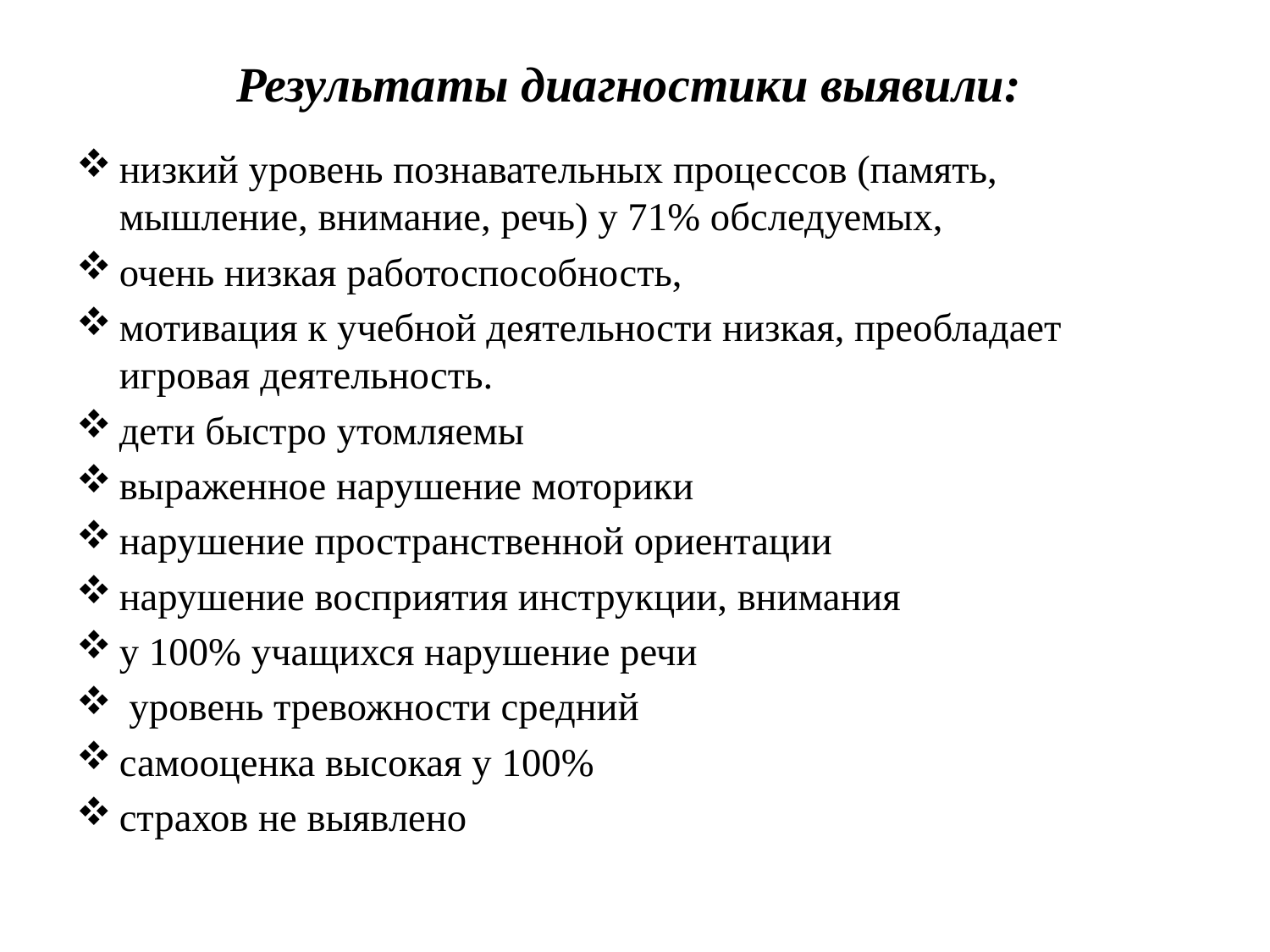

# Результаты диагностики выявили:
низкий уровень познавательных процессов (память, мышление, внимание, речь) у 71% обследуемых,
очень низкая работоспособность,
мотивация к учебной деятельности низкая, преобладает  игровая деятельность.
дети быстро утомляемы
выраженное нарушение моторики
нарушение пространственной ориентации
нарушение восприятия инструкции, внимания
у 100% учащихся нарушение речи
 уровень тревожности средний
самооценка высокая у 100%
страхов не выявлено